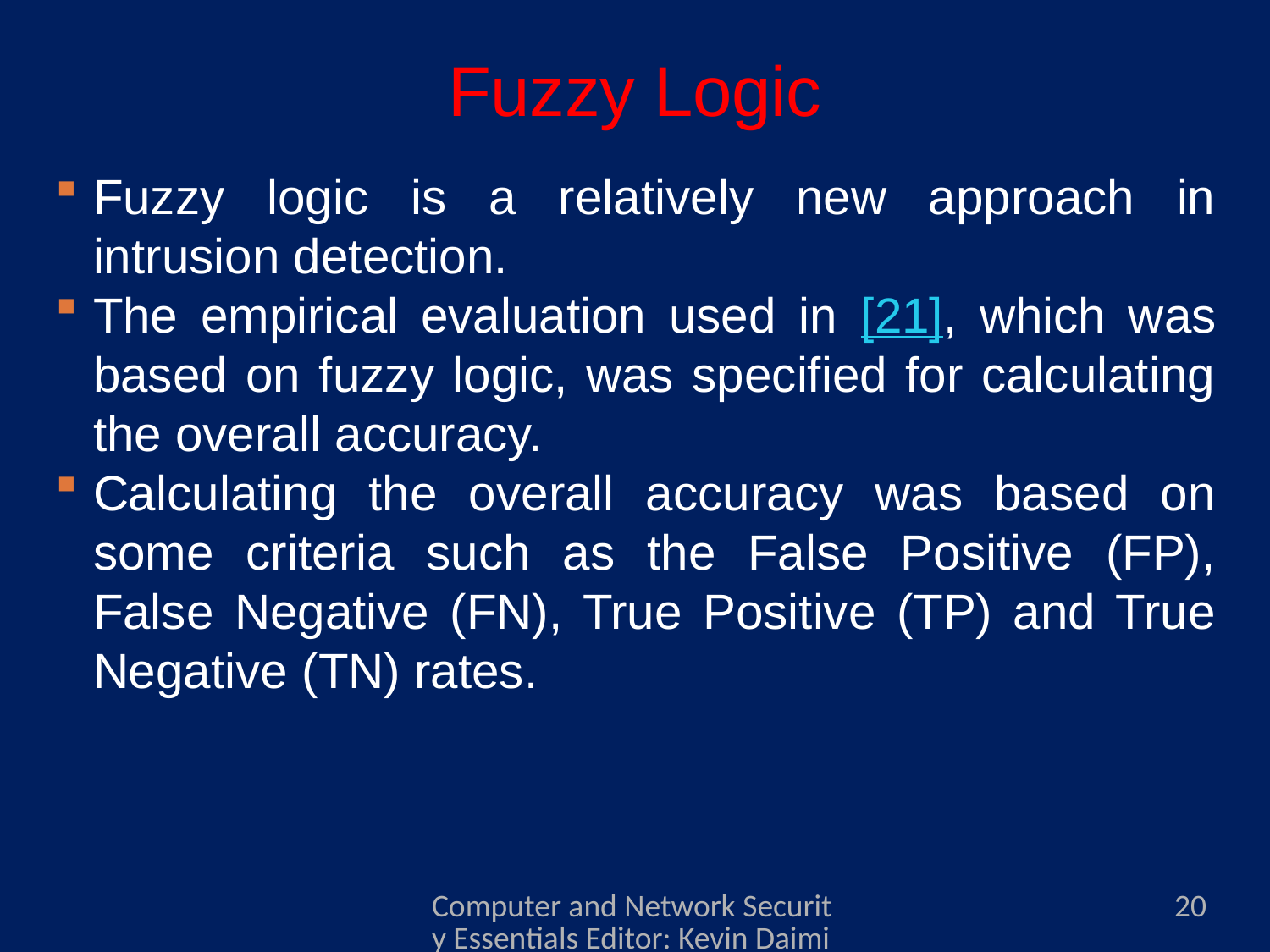

# Fuzzy Logic
Fuzzy logic is a relatively new approach in intrusion detection.
The empirical evaluation used in [21], which was based on fuzzy logic, was specified for calculating the overall accuracy.
Calculating the overall accuracy was based on some criteria such as the False Positive (FP), False Negative (FN), True Positive (TP) and True Negative (TN) rates.
Computer and Network Security Essentials Editor: Kevin Daimi Associate Editors: Guillermo Francia, Levent Ertaul, Luis H. Encinas, Eman El-Sheikh Published by Springer
20